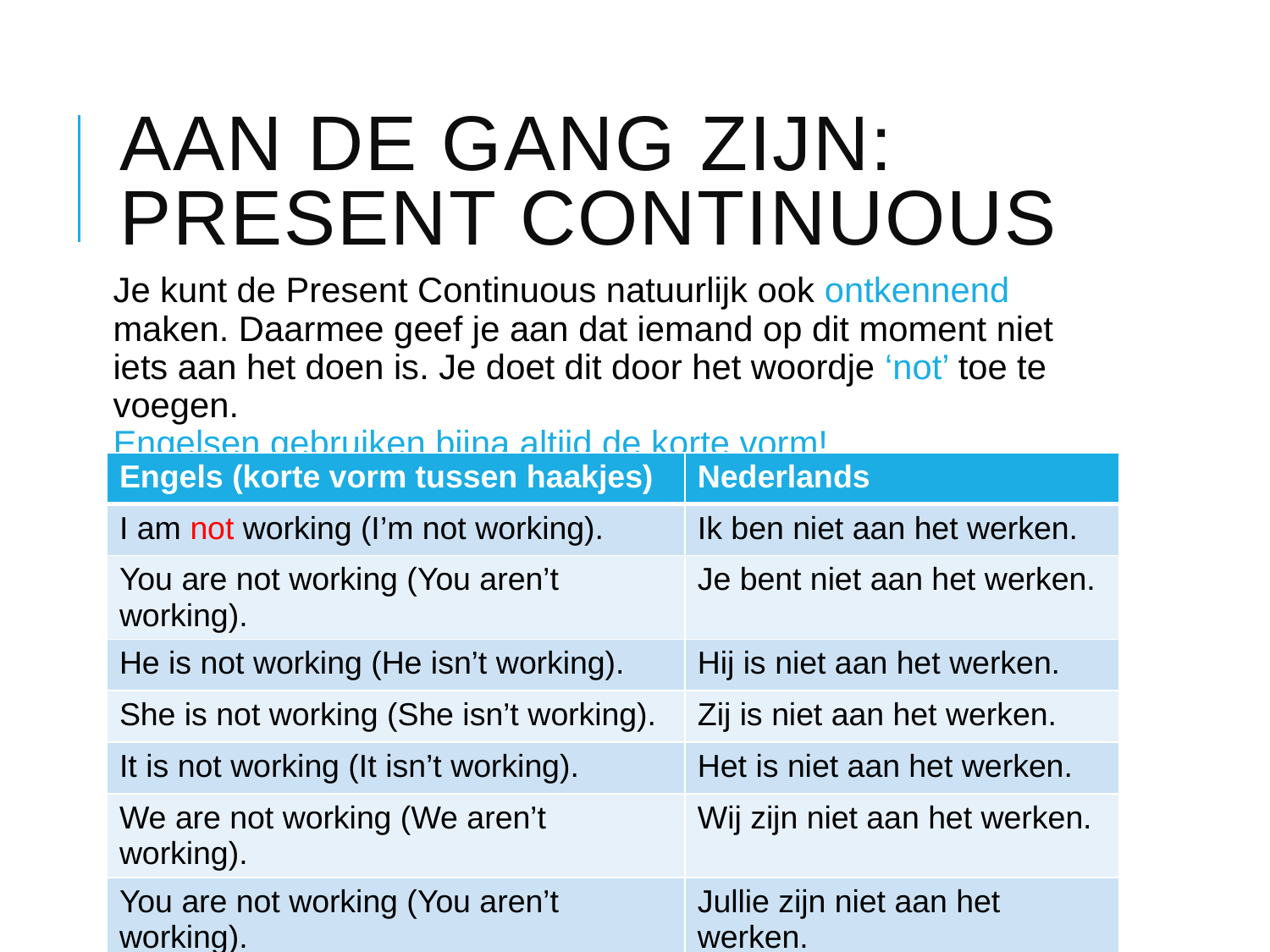

# Aan de gang zijn: present continuous
Je kunt de Present Continuous natuurlijk ook ontkennend maken. Daarmee geef je aan dat iemand op dit moment niet iets aan het doen is. Je doet dit door het woordje ‘not’ toe te voegen.
Engelsen gebruiken bijna altijd de korte vorm!
| Engels (korte vorm tussen haakjes) | Nederlands |
| --- | --- |
| I am not working (I’m not working). | Ik ben niet aan het werken. |
| You are not working (You aren’t working). | Je bent niet aan het werken. |
| He is not working (He isn’t working). | Hij is niet aan het werken. |
| She is not working (She isn’t working). | Zij is niet aan het werken. |
| It is not working (It isn’t working). | Het is niet aan het werken. |
| We are not working (We aren’t working). | Wij zijn niet aan het werken. |
| You are not working (You aren’t working). | Jullie zijn niet aan het werken. |
| They are not working (They aren’t working). | Zij zijn/Die is niet aan het werken. |